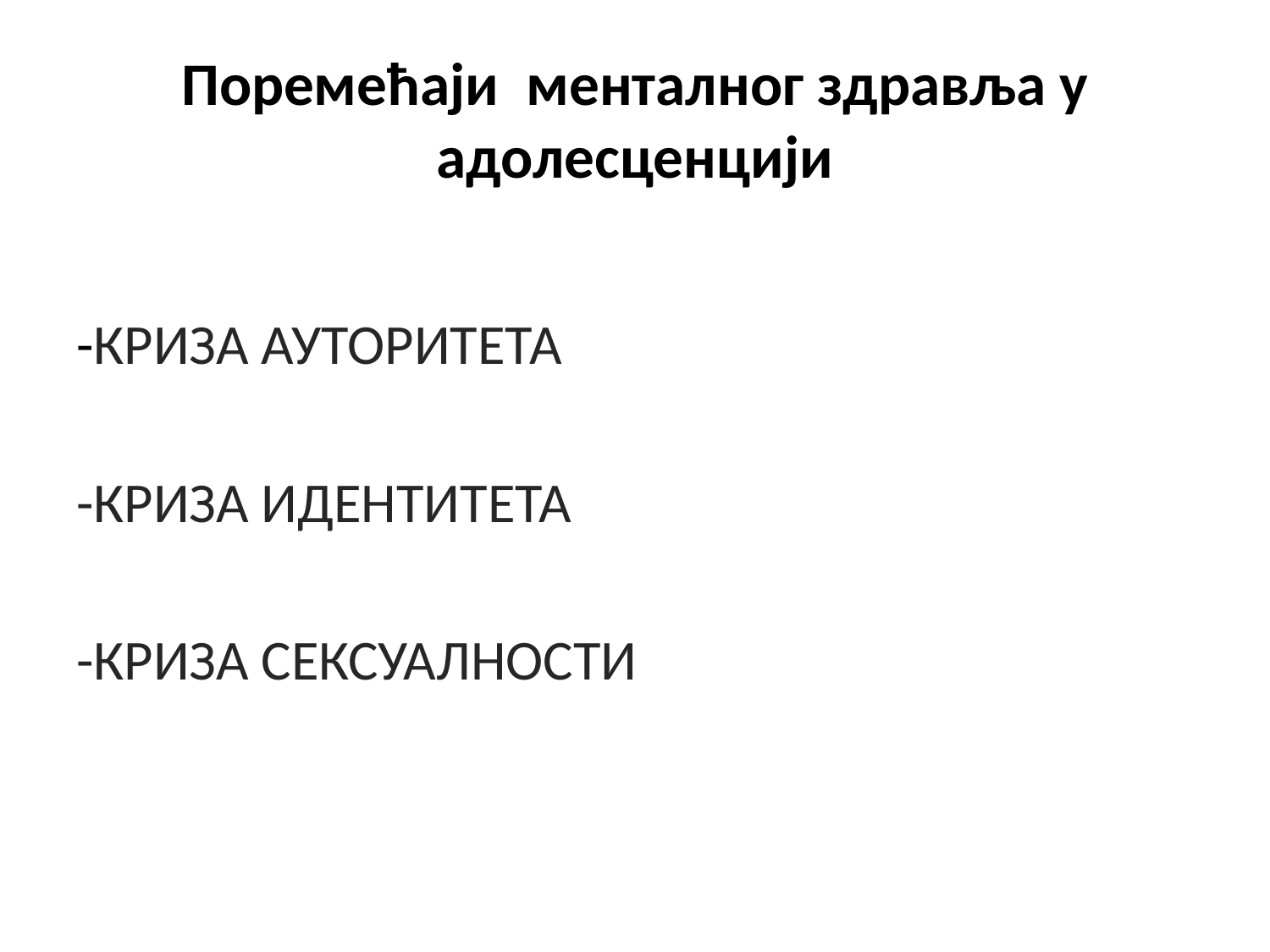

# Поремећаји  менталног здравља у адолесценцији

-КРИЗА АУТОРИТЕТА

-КРИЗА ИДЕНТИТЕТА

-КРИЗА СЕКСУАЛНОСТИ